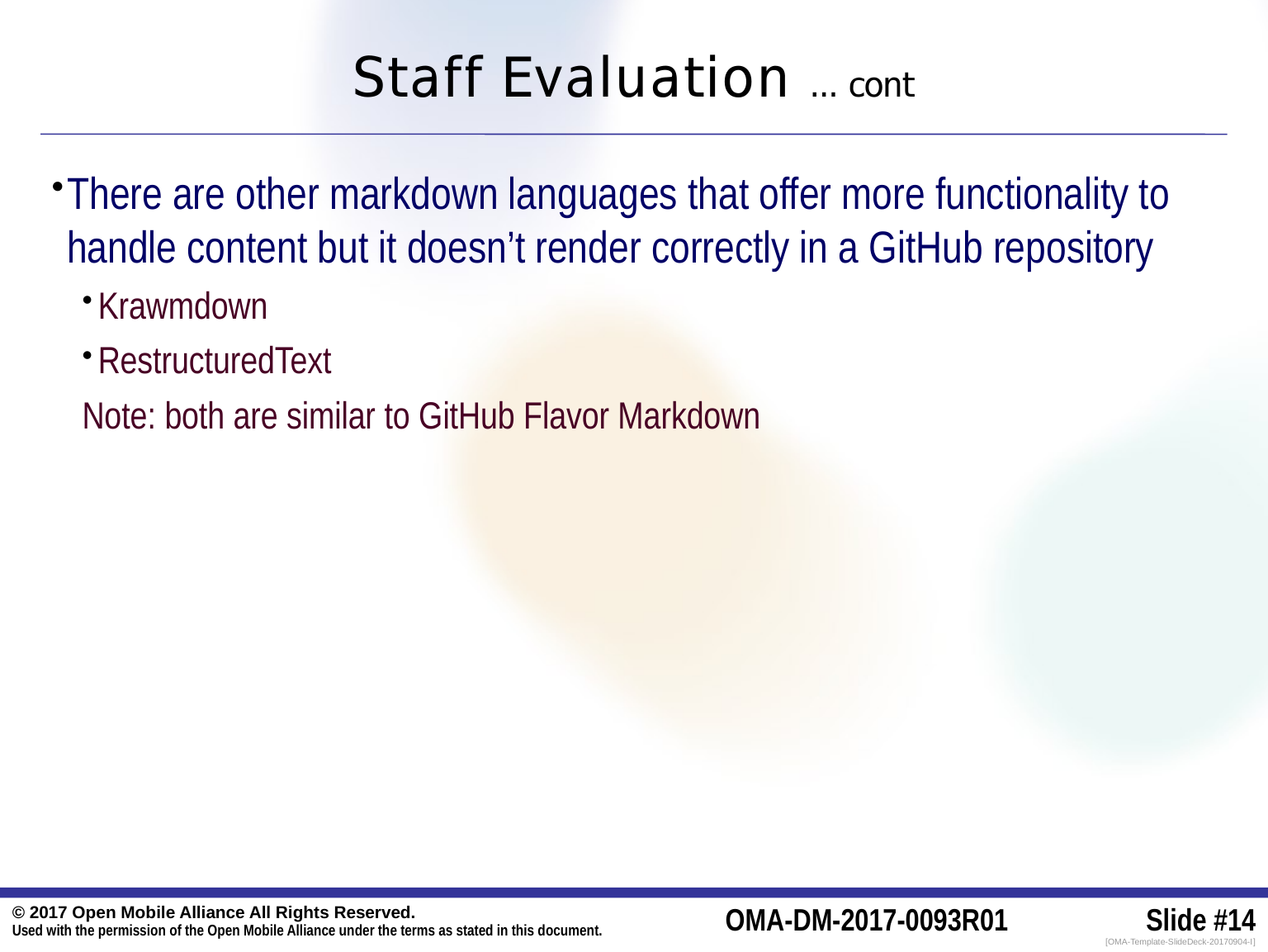

# Staff Evaluation … cont
There are other markdown languages that offer more functionality to handle content but it doesn’t render correctly in a GitHub repository
Krawmdown
RestructuredText
Note: both are similar to GitHub Flavor Markdown